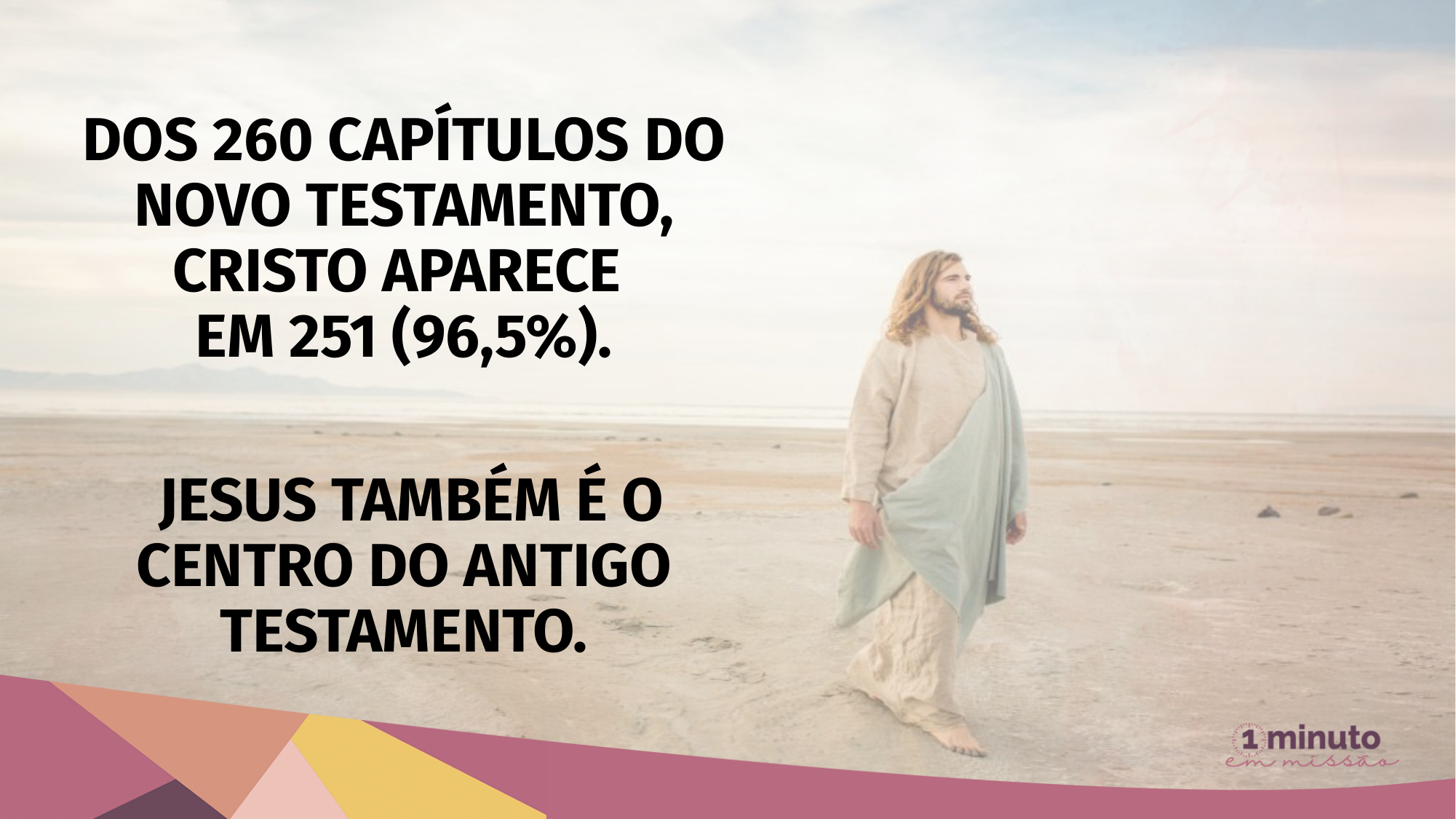

Dos 260 capítulos DO Novo Testamento, Cristo aparece
em 251 (96,5%).

 Jesus também é o centro do Antigo Testamento.